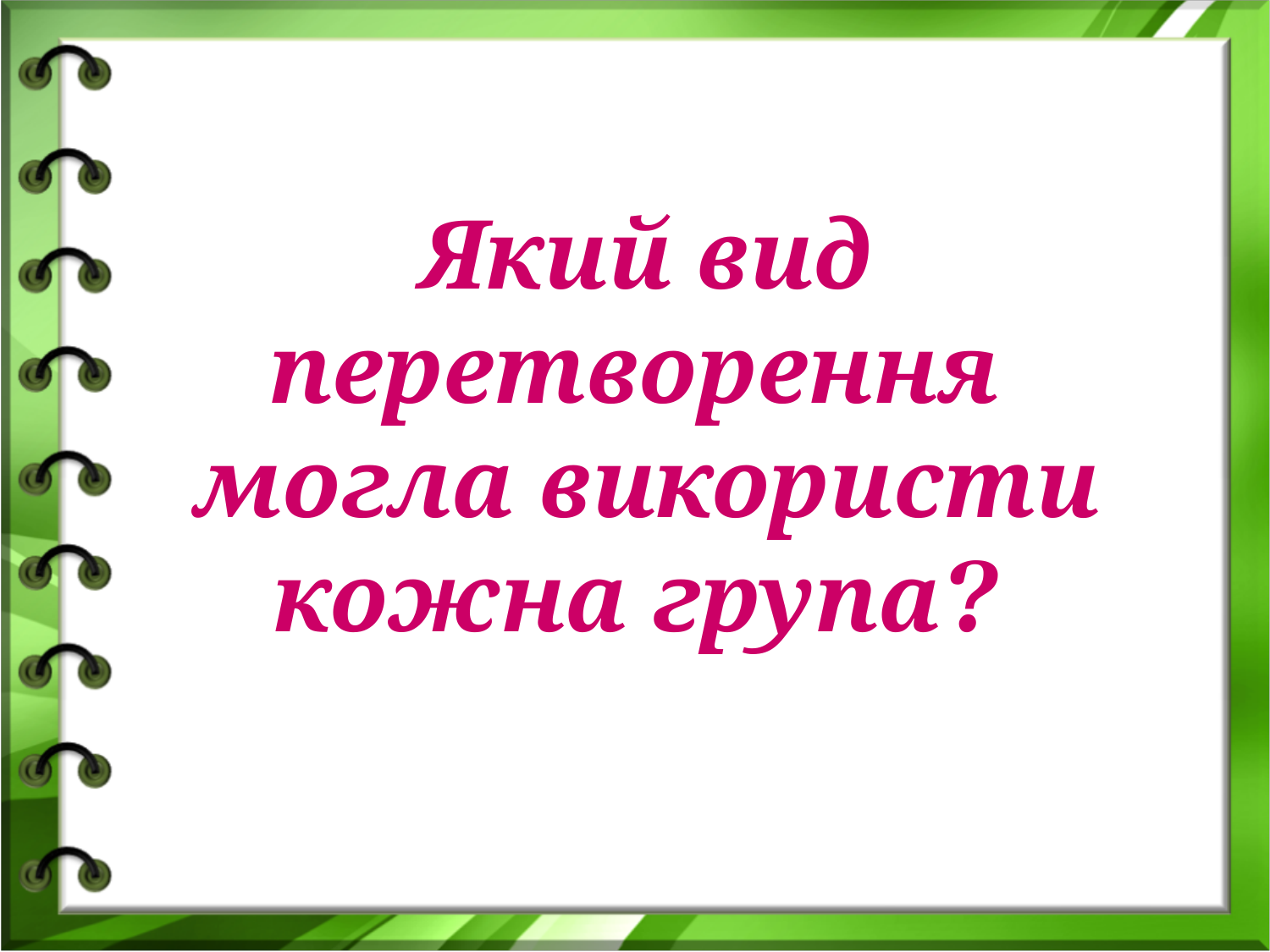

# Який вид перетворення могла використи кожна група?